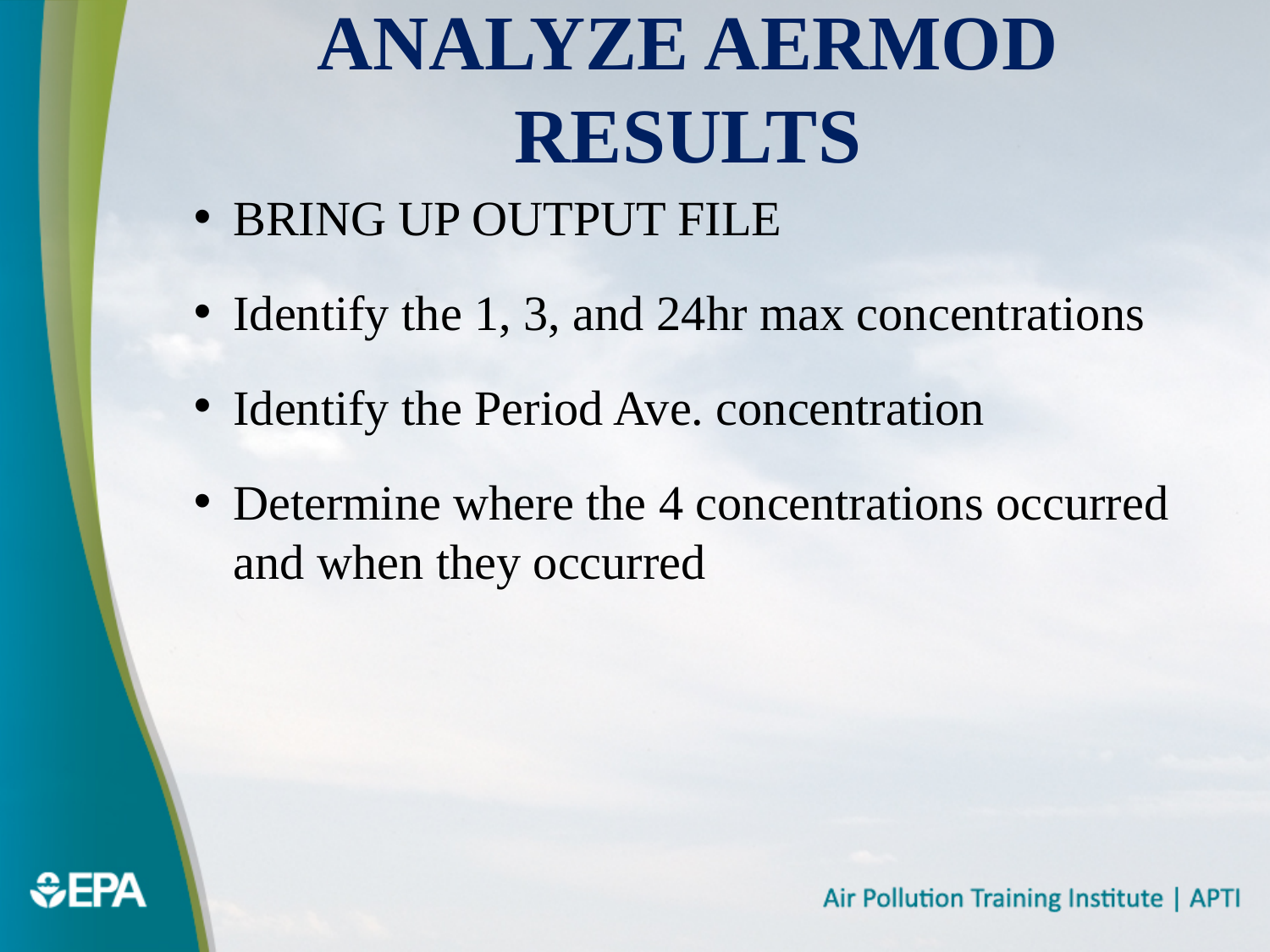

# Analyze AERMOD Results
BRING UP OUTPUT FILE
Identify the 1, 3, and 24hr max concentrations
Identify the Period Ave. concentration
Determine where the 4 concentrations occurred and when they occurred